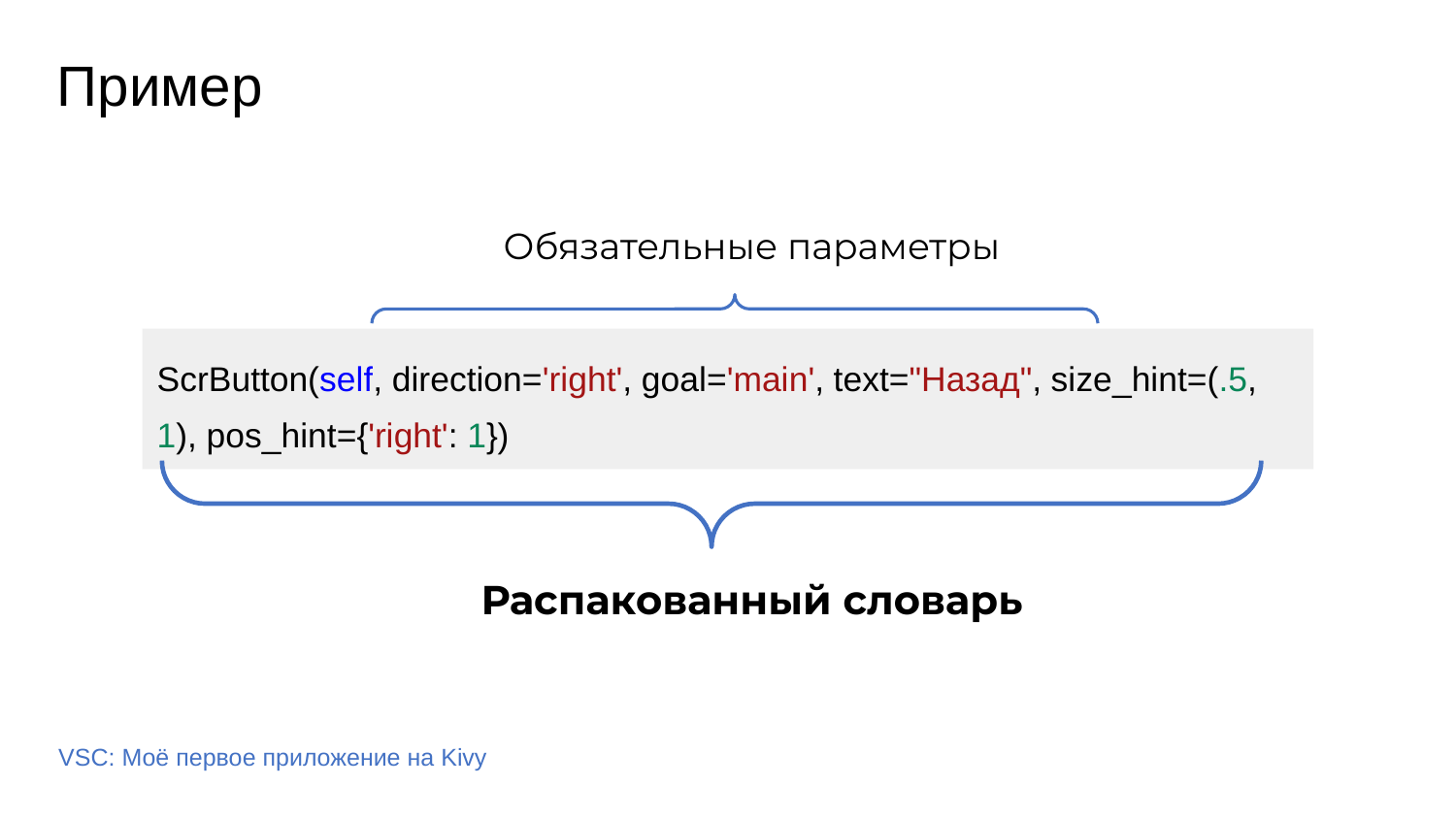

Пример
Обязательные параметры
ScrButton(self, direction='right', goal='main', text="Назад", size_hint=(.5, 1), pos_hint={'right': 1})
Распакованный словарь
VSC: Моё первое приложение на Kivy